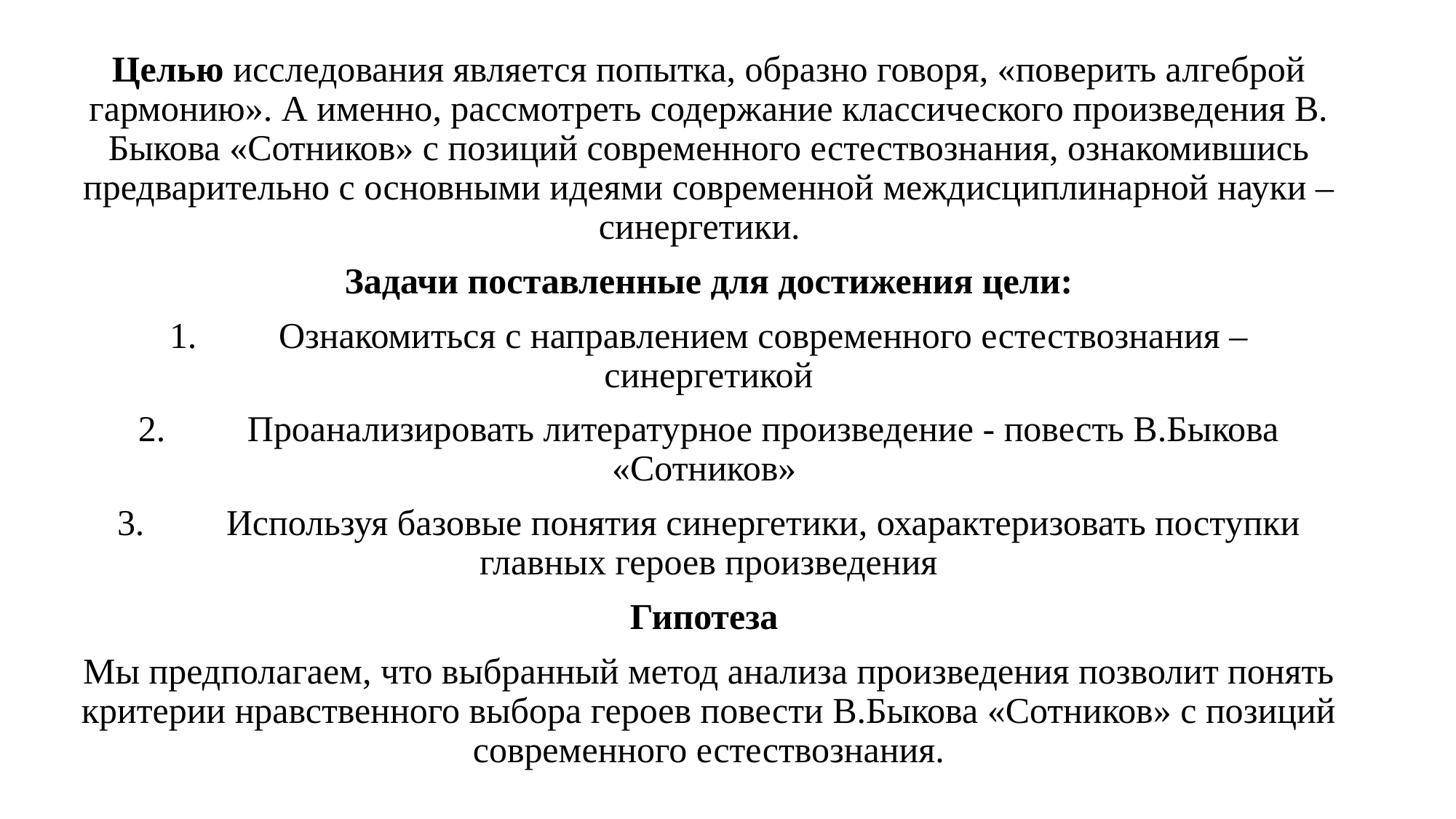

Целью исследования является попытка, образно говоря, «поверить алгеброй гармонию». А именно, рассмотреть содержание классического произведения В. Быкова «Сотников» с позиций современного естествознания, ознакомившись предварительно с основными идеями современной междисциплинарной науки – синергетики.
Задачи поставленные для достижения цели:
1.	Ознакомиться с направлением современного естествознания – синергетикой
2.	Проанализировать литературное произведение - повесть В.Быкова «Сотников»
3.	Используя базовые понятия синергетики, охарактеризовать поступки главных героев произведения
Гипотеза
Мы предполагаем, что выбранный метод анализа произведения позволит понять критерии нравственного выбора героев повести В.Быкова «Сотников» с позиций современного естествознания.